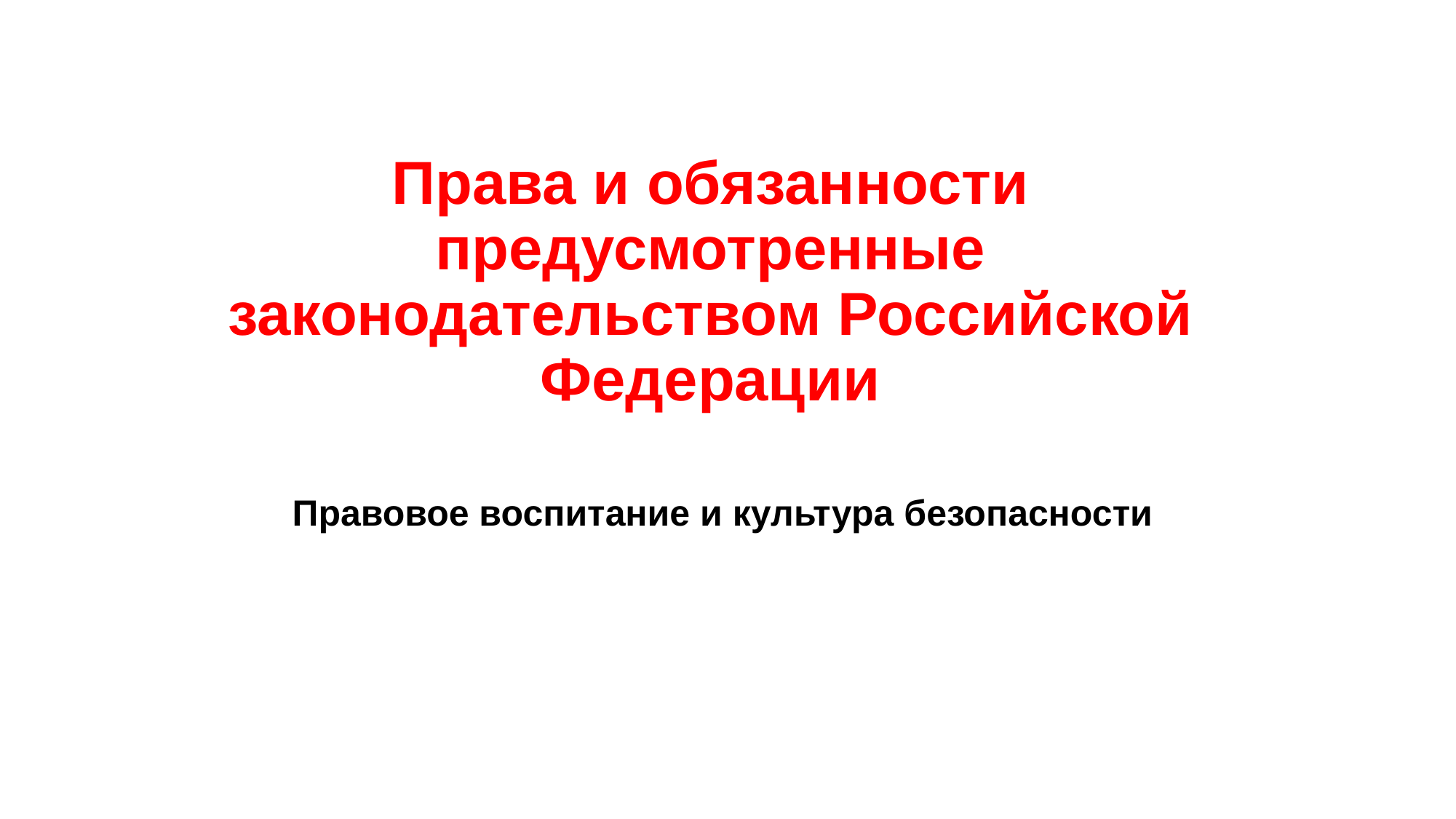

# Права и обязанности предусмотренные законодательством Российской Федерации

Правовое воспитание и культура безопасности